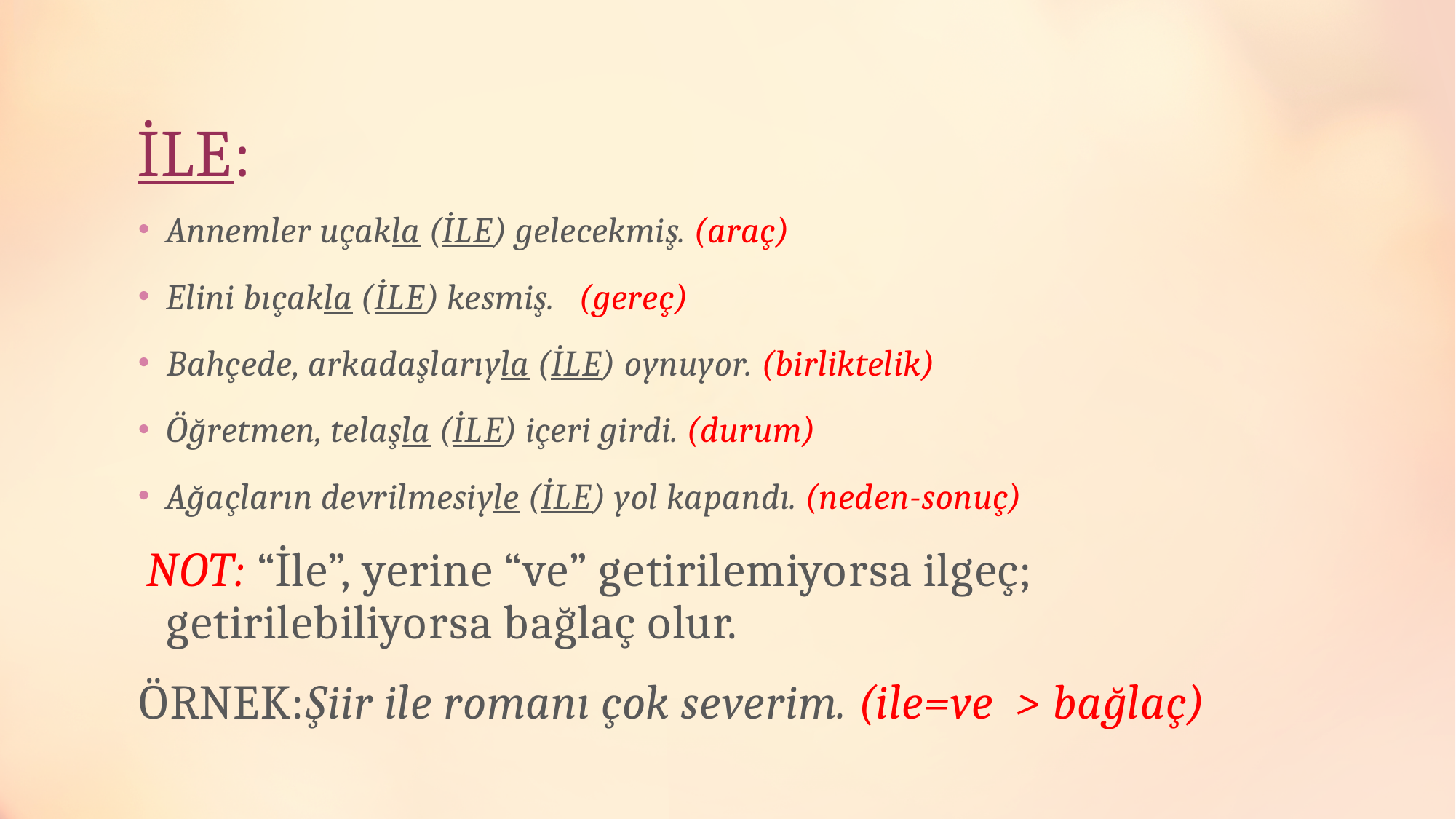

# İLE:
Annemler uçakla (İLE) gelecekmiş. (araç)
Elini bıçakla (İLE) kesmiş.   (gereç)
Bahçede, arkadaşlarıyla (İLE) oynuyor. (birliktelik)
Öğretmen, telaşla (İLE) içeri girdi. (durum)
Ağaçların devrilmesiyle (İLE) yol kapandı. (neden-sonuç)
 NOT: “İle”, yerine “ve” getirilemiyorsa ilgeç; getirilebiliyorsa bağlaç olur.
ÖRNEK:Şiir ile romanı çok severim. (ile=ve  > bağlaç)